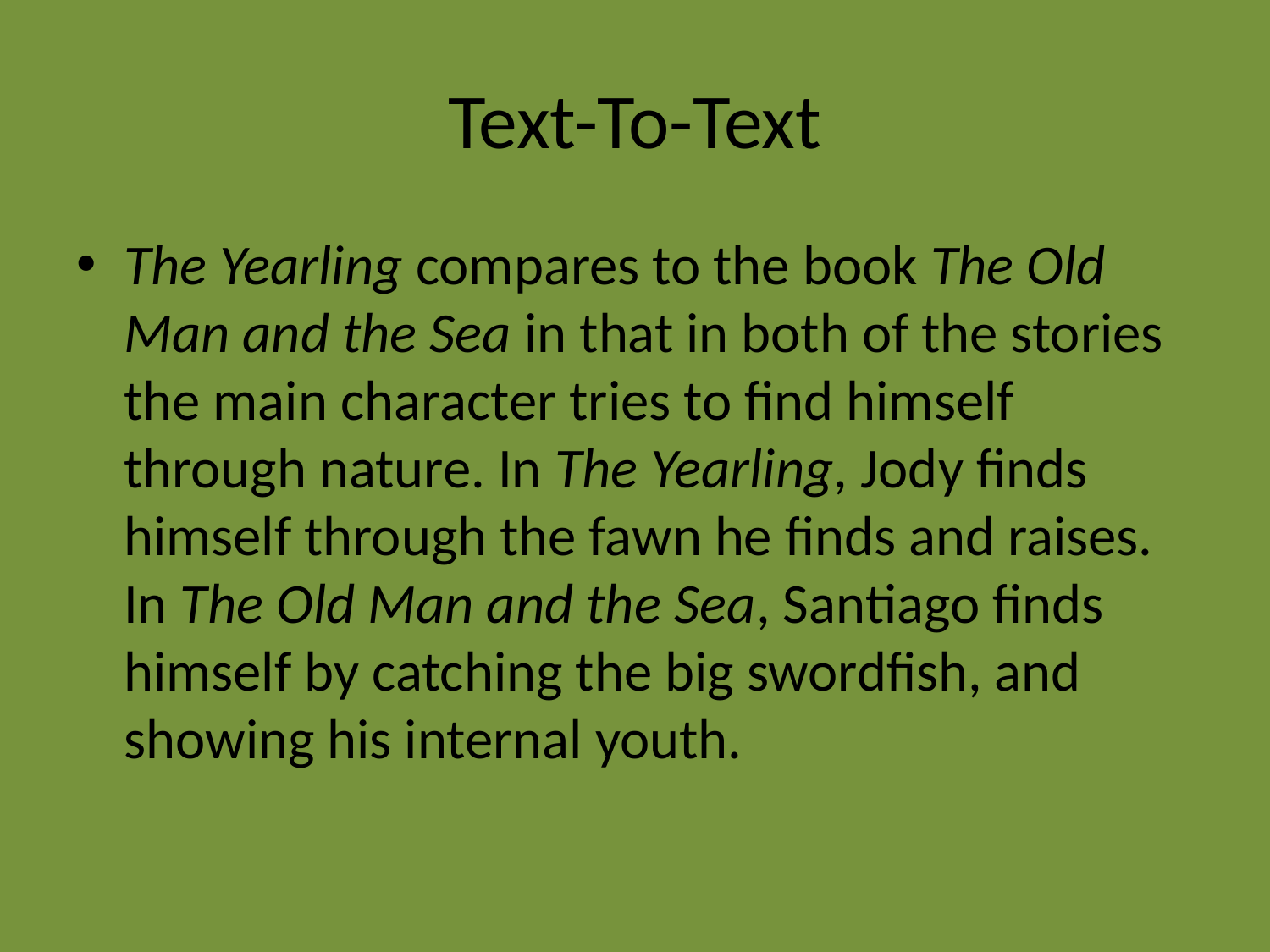

# Text-To-Text
The Yearling compares to the book The Old Man and the Sea in that in both of the stories the main character tries to find himself through nature. In The Yearling, Jody finds himself through the fawn he finds and raises. In The Old Man and the Sea, Santiago finds himself by catching the big swordfish, and showing his internal youth.